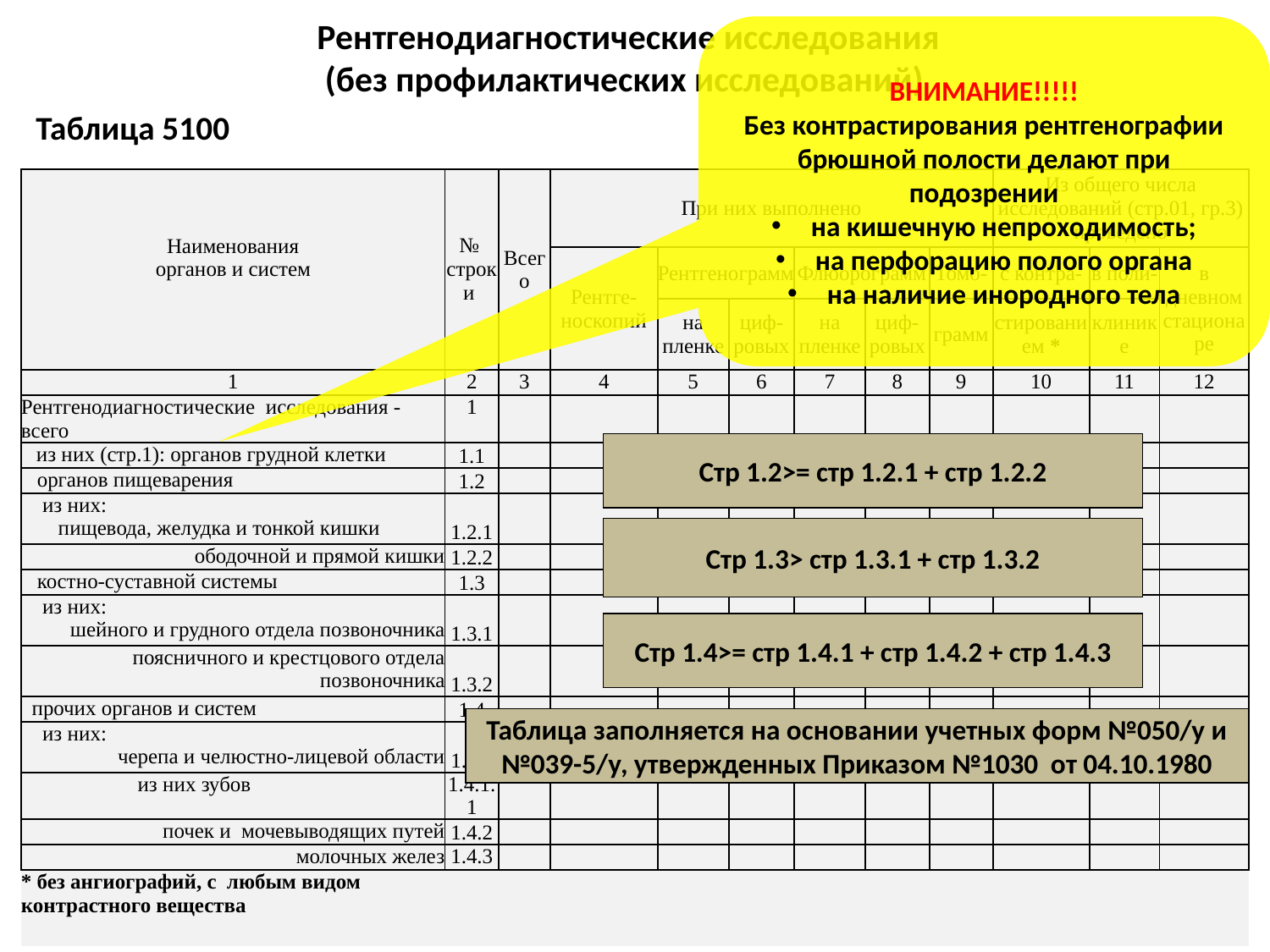

Рентгенодиагностические исследования
(без профилактических исследований)
ВНИМАНИЕ!!!!!
Без контрастирования рентгенографии брюшной полости делают при подозрении
на кишечную непроходимость;
на перфорацию полого органа
на наличие инородного тела
Таблица 5100
| Наименования органов и систем | № строки | Всего | При них выполнено |  |  |  |  |  | Из общего числа исследований (стр.01, гр.3) проведено |  |  |
| --- | --- | --- | --- | --- | --- | --- | --- | --- | --- | --- | --- |
|  |  |  | Рентге-носкопий | Рентгенограмм |  | Флюорограмм |  | Томо- | с контра- | в поли- | в дневном стационаре |
|  |  |  |  | на пленке | циф-ровых | на пленке | циф-ровых | грамм | стированием \* | клинике |  |
| 1 | 2 | 3 | 4 | 5 | 6 | 7 | 8 | 9 | 10 | 11 | 12 |
| Рентгенодиагностические исследования - всего | 1 |  |  |  |  |  |  |  |  |  |  |
| из них (стр.1): органов грудной клетки | 1.1 |  |  |  |  |  |  |  |  |  |  |
| органов пищеварения | 1.2 |  |  |  |  |  |  |  |  |  |  |
| из них: пищевода, желудка и тонкой кишки | 1.2.1 |  |  |  |  |  |  |  |  |  |  |
| ободочной и прямой кишки | 1.2.2 |  |  |  |  |  |  |  |  |  |  |
| костно-суставной системы | 1.3 |  |  |  |  |  |  |  |  |  |  |
| из них: шейного и грудного отдела позвоночника | 1.3.1 |  |  |  |  |  |  |  |  |  |  |
| поясничного и крестцового отдела позвоночника | 1.3.2 |  |  |  |  |  |  |  |  |  |  |
| прочих органов и систем | 1.4 |  |  |  |  |  |  |  |  |  |  |
| из них: черепа и челюстно-лицевой области | 1.4.1 |  |  |  |  |  |  |  |  |  |  |
| из них зубов | 1.4.1.1 |  |  |  |  |  |  |  |  |  |  |
| почек и мочевыводящих путей | 1.4.2 |  |  |  |  |  |  |  |  |  |  |
| молочных желез | 1.4.3 |  |  |  |  |  |  |  |  |  |  |
| \* без ангиографий, с любым видом контрастного вещества |  |  |  |  |  |  |  |  |  |  |  |
Стр 1.2>= стр 1.2.1 + стр 1.2.2
Стр 1.3> стр 1.3.1 + стр 1.3.2
Стр 1.4>= стр 1.4.1 + стр 1.4.2 + стр 1.4.3
Таблица заполняется на основании учетных форм №050/у и №039-5/у, утвержденных Приказом №1030  от 04.10.1980
62